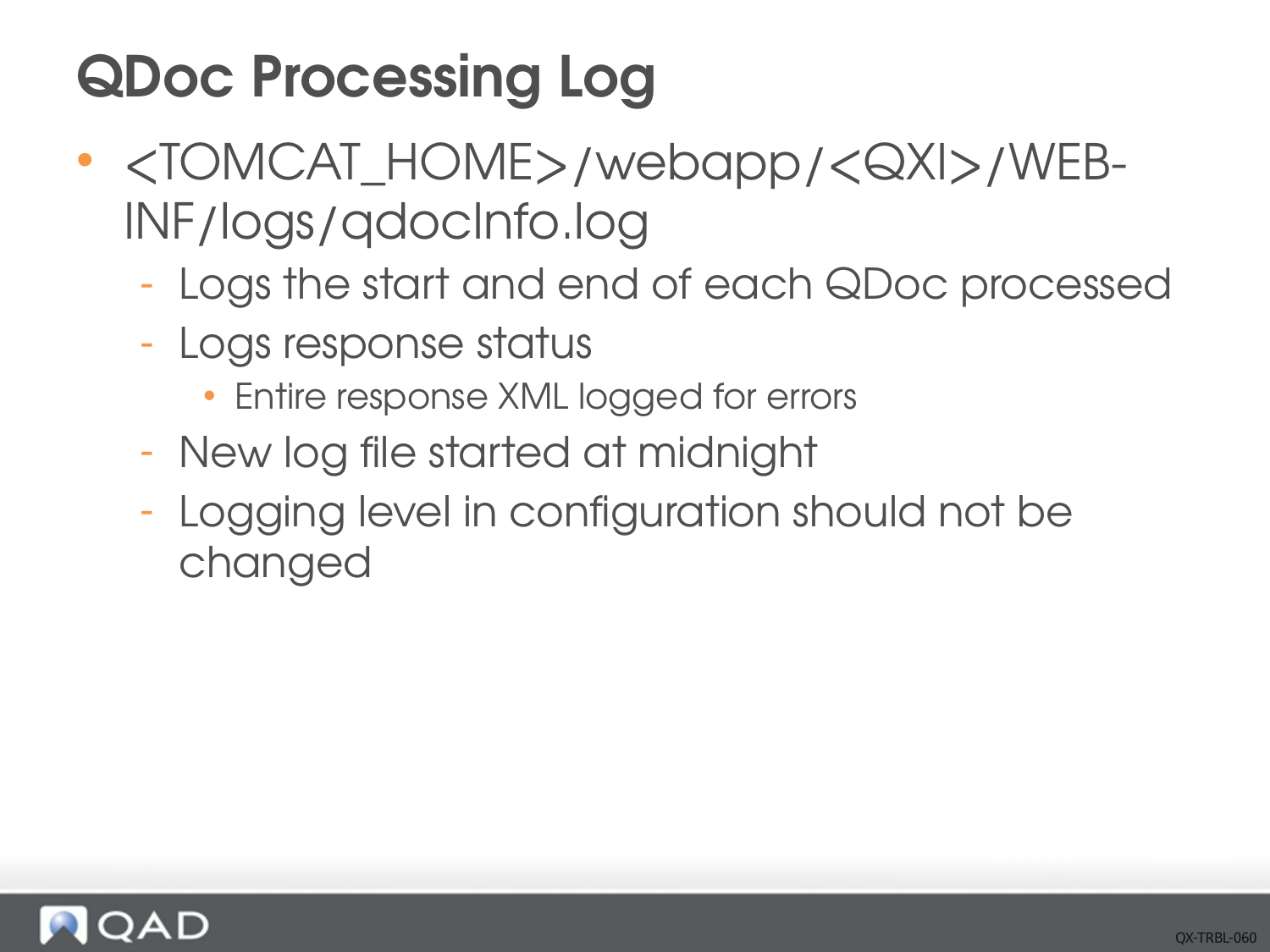

# QDoc Processing Log
<TOMCAT_HOME>/webapp/<QXI>/WEB-INF/logs/qdocInfo.log
Logs the start and end of each QDoc processed
Logs response status
Entire response XML logged for errors
New log file started at midnight
Logging level in configuration should not be changed

QX-TRBL-060